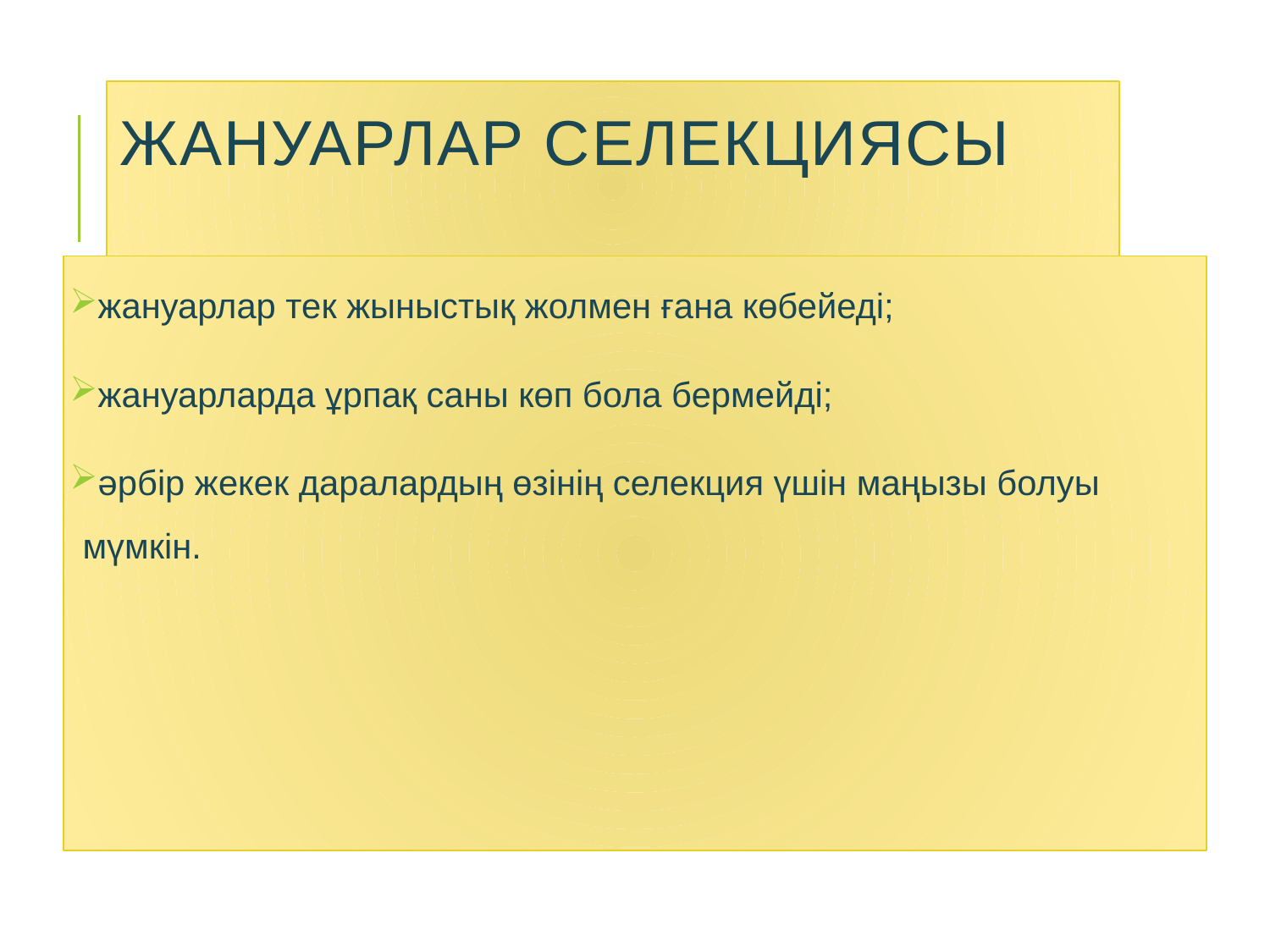

# Жануарлар селекциясы
жануарлар тек жыныстық жолмен ғана көбейеді;
жануарларда ұрпақ саны көп бола бермейді;
әрбір жекек даралардың өзінің селекция үшін маңызы болуы мүмкін.